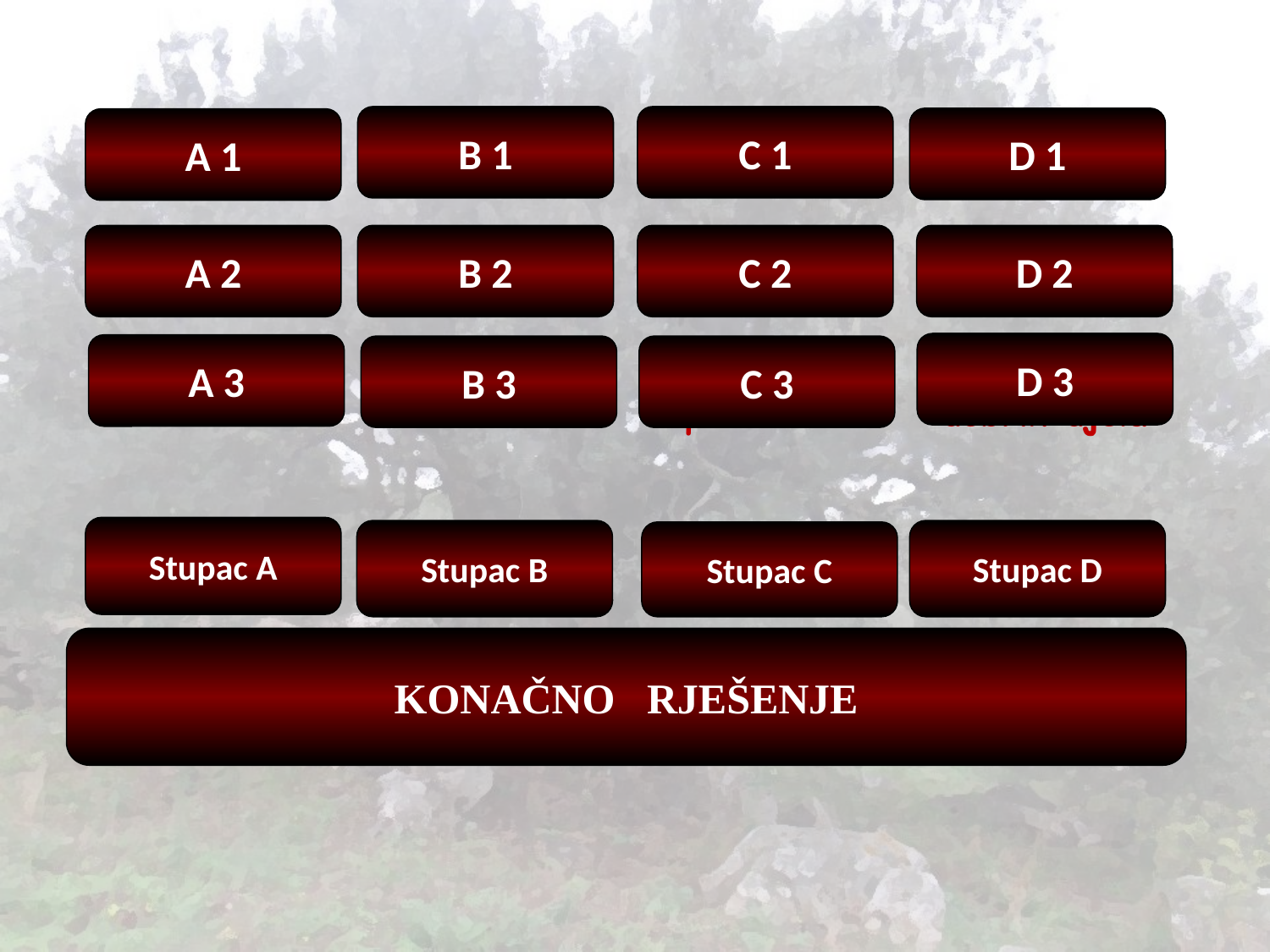

| Grijeh | Ispovjedaonica | Praštanje | Nadoknada |
| --- | --- | --- | --- |
| Skrušenost | Svećenik | U ime Crkve | U obliku molitve |
| Žaljenje | Štola | Križanje pokornika | U obliku dobrih djela |
|  |  |  |  |
| KAJANJE | ISPOVIJED | ODRJEŠENJE | POKORA |
| SAKRAMENT POMIRENJA |  |  |  |
B 1
C 1
D 1
A 1
A 2
B 2
C 2
D 2
D 3
A 3
B 3
C 3
Stupac A
Stupac B
Stupac D
Stupac C
KONAČNO   RJEŠENJE